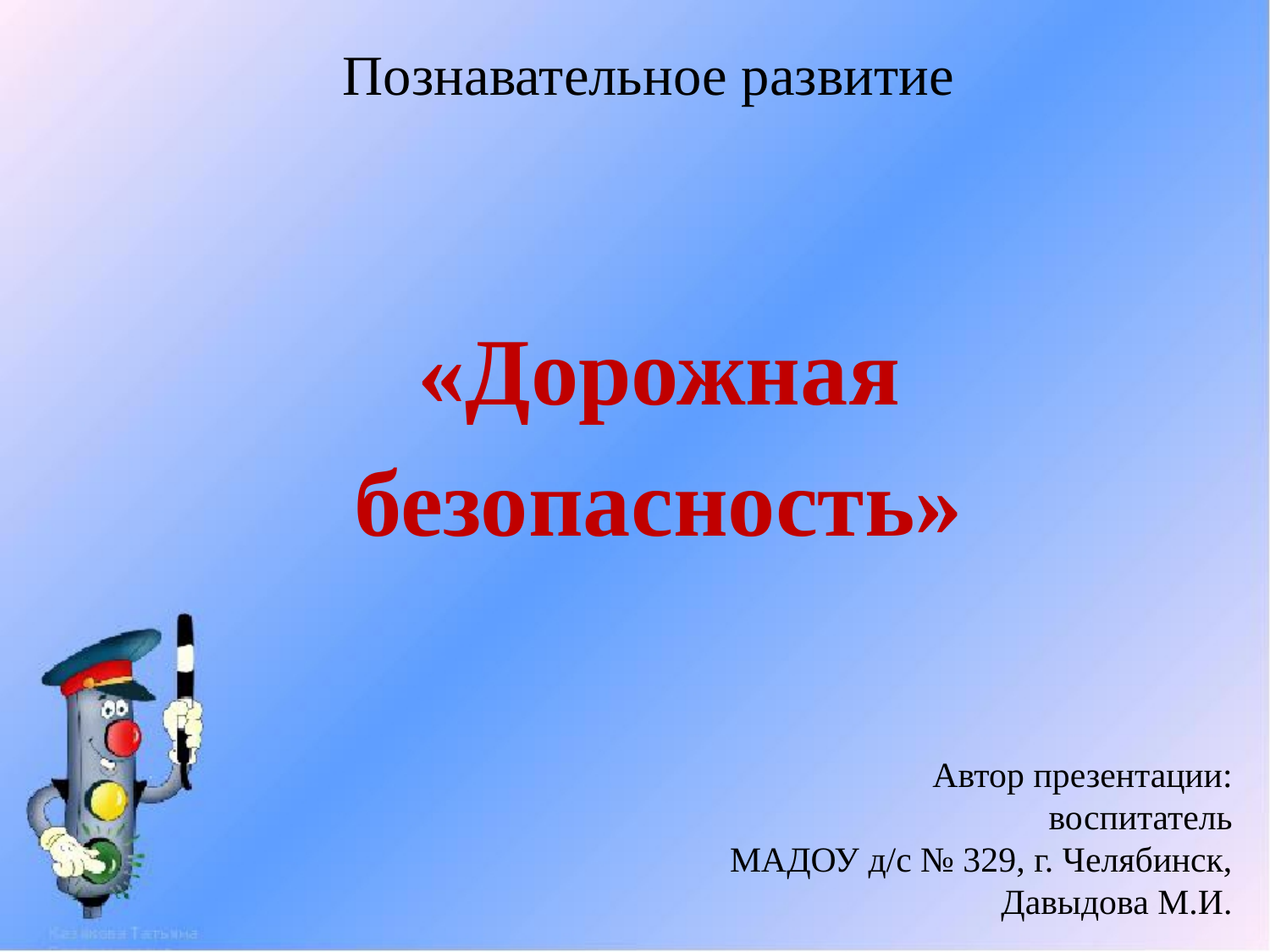

Познавательное развитие
«Дорожная безопасность»
Автор презентации:
воспитатель
МАДОУ д/с № 329, г. Челябинск, Давыдова М.И.